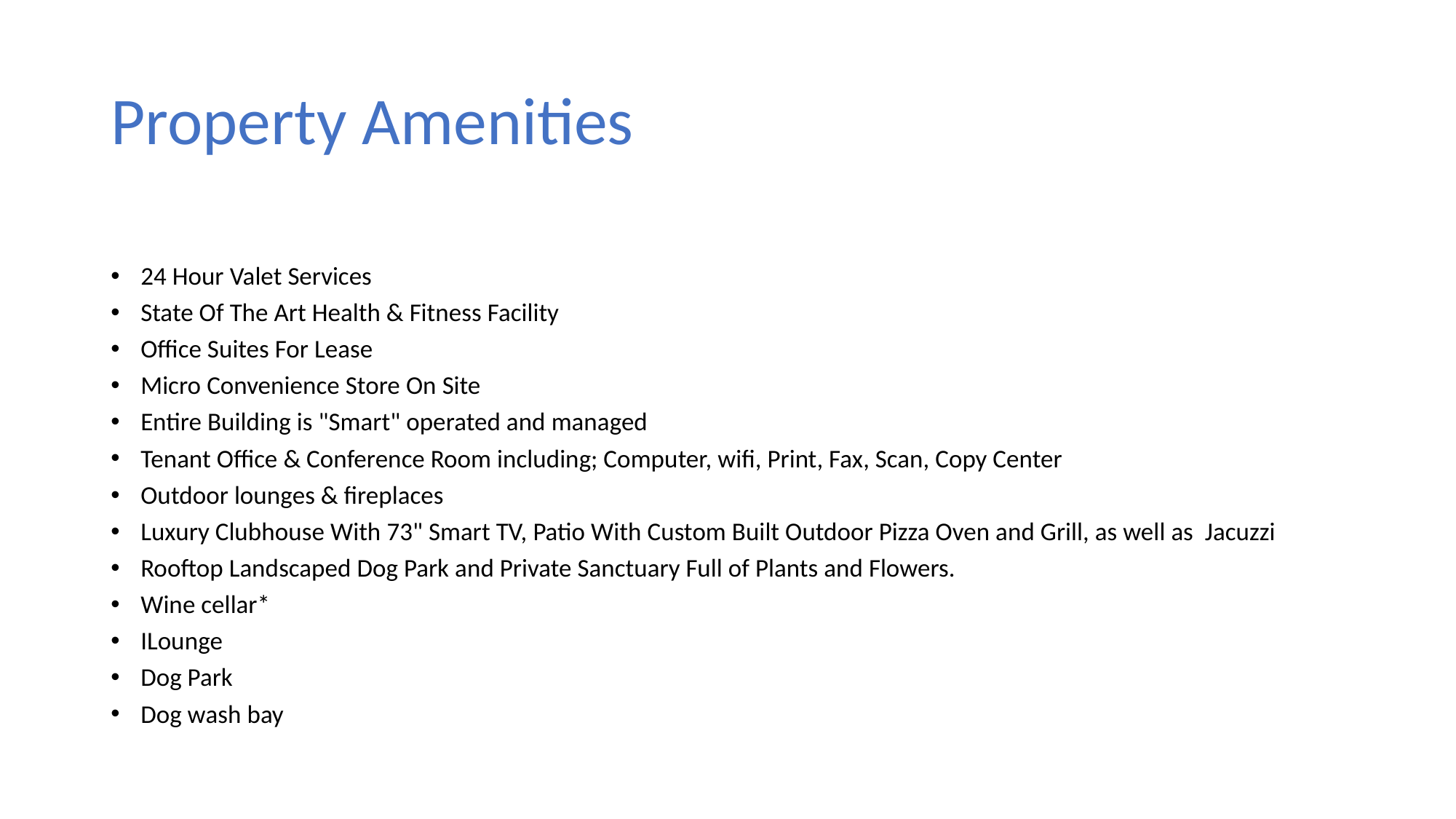

# Property Amenities

24 Hour Valet Services
State Of The Art Health & Fitness Facility
Office Suites For Lease
Micro Convenience Store On Site
Entire Building is "Smart" operated and managed
Tenant Office & Conference Room including; Computer, wifi, Print, Fax, Scan, Copy Center
Outdoor lounges & fireplaces
Luxury Clubhouse With 73" Smart TV, Patio With Custom Built Outdoor Pizza Oven and Grill, as well as  Jacuzzi
Rooftop Landscaped Dog Park and Private Sanctuary Full of Plants and Flowers.
Wine cellar*
ILounge
Dog Park
Dog wash bay